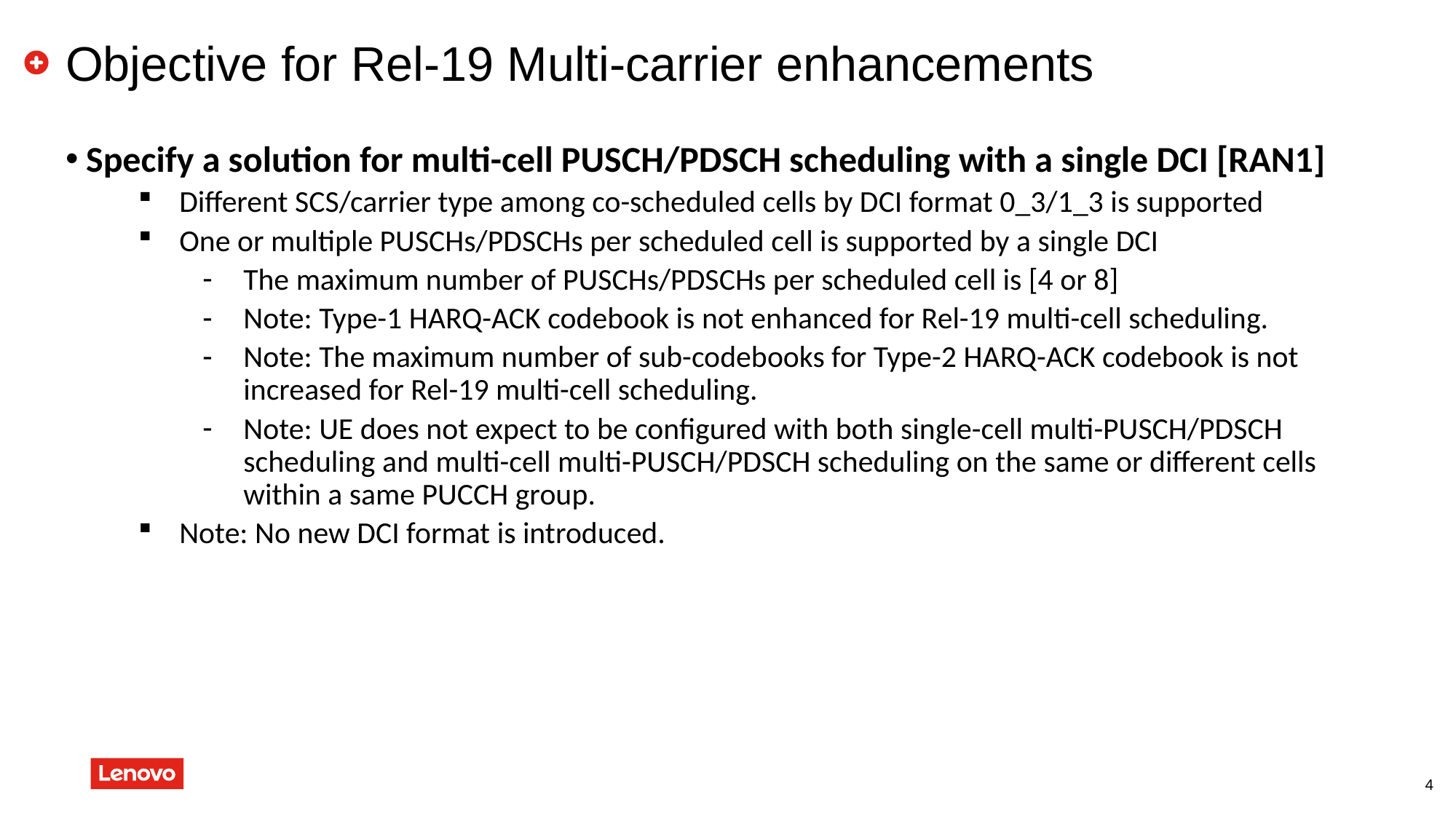

# Objective for Rel-19 Multi-carrier enhancements
Specify a solution for multi-cell PUSCH/PDSCH scheduling with a single DCI [RAN1]
Different SCS/carrier type among co-scheduled cells by DCI format 0_3/1_3 is supported
One or multiple PUSCHs/PDSCHs per scheduled cell is supported by a single DCI
The maximum number of PUSCHs/PDSCHs per scheduled cell is [4 or 8]
Note: Type-1 HARQ-ACK codebook is not enhanced for Rel-19 multi-cell scheduling.
Note: The maximum number of sub-codebooks for Type-2 HARQ-ACK codebook is not increased for Rel-19 multi-cell scheduling.
Note: UE does not expect to be configured with both single-cell multi-PUSCH/PDSCH scheduling and multi-cell multi-PUSCH/PDSCH scheduling on the same or different cells within a same PUCCH group.
Note: No new DCI format is introduced.